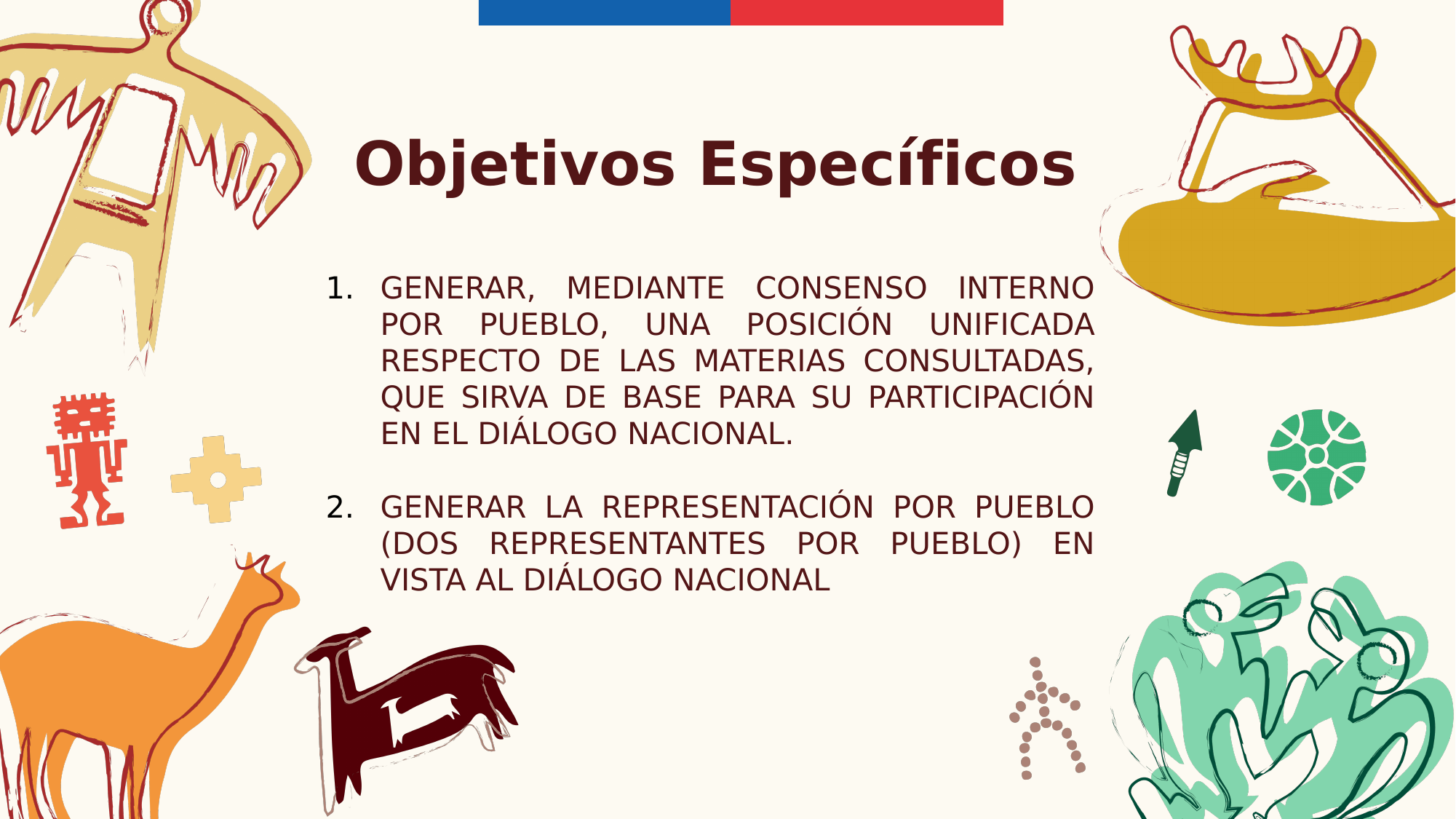

Objetivos Específicos

Generar, mediante consenso interno por pueblo, una posición unificada respecto de las materias consultadas, que sirva de base para su participación en el Diálogo Nacional.

Generar la representación por pueblo (dos representantes por pueblo) en vista al diálogo nacional